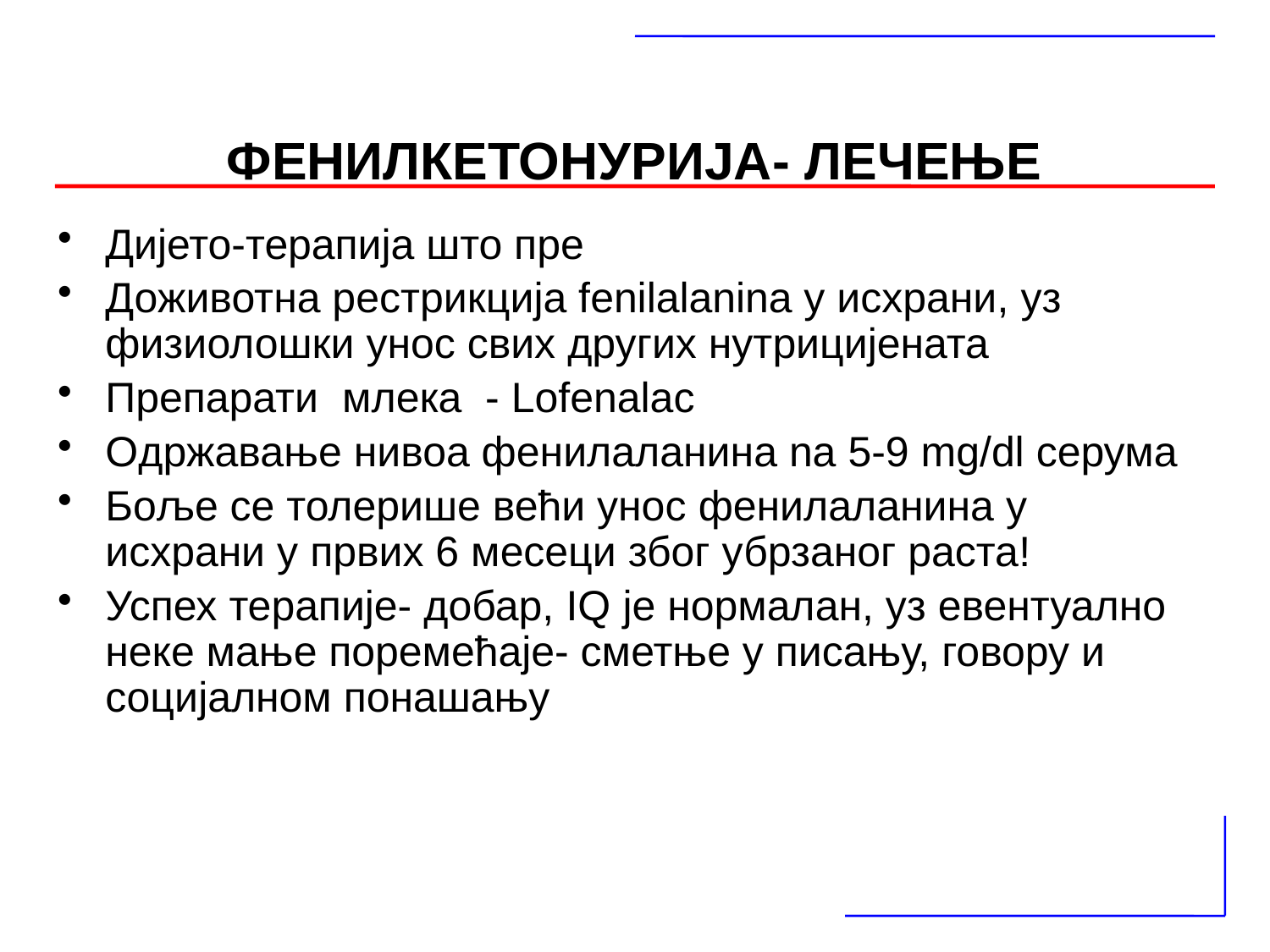

# ФЕНИЛКЕТОНУРИЈА- ЛЕЧЕЊЕ
Дијето-терапија што пре
Доживотна рестрикција fenilalanina у исхрани, уз физиолошки унос свих других нутрицијената
Препарати  млекa  - Lofenalac
Одржавање нивоа фенилаланина na 5-9 mg/dl серума
Боље се толерише већи унос фенилаланина у исхрани у првих 6 месeци због убрзаног раста!
Успех терапије- добар, IQ је нормалан, уз евентуално неке мање поремећаје- сметње у писању, говору и социјалном понашању